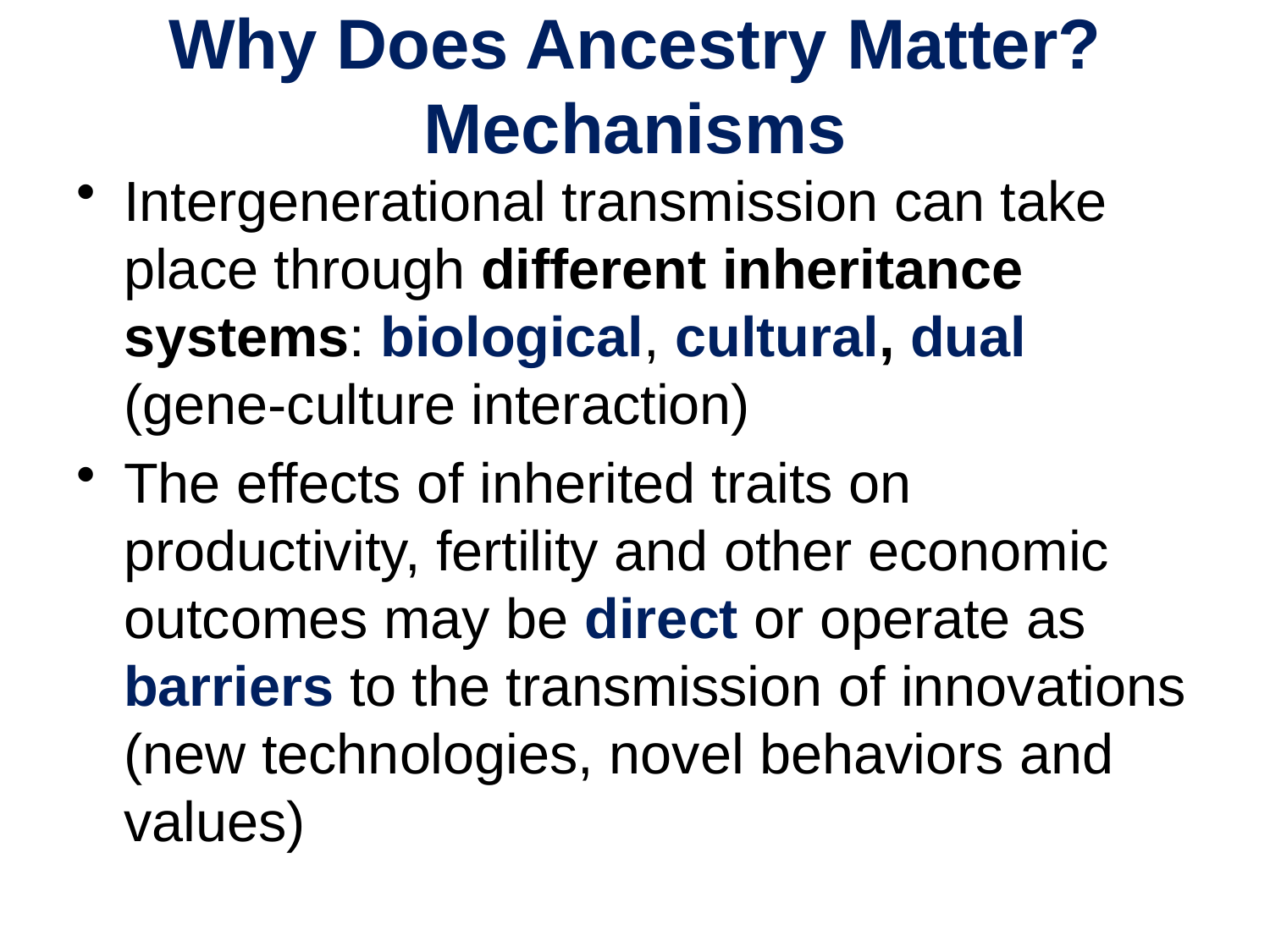

# Why Does Ancestry Matter? Mechanisms
Intergenerational transmission can take place through different inheritance systems: biological, cultural, dual (gene-culture interaction)
The effects of inherited traits on productivity, fertility and other economic outcomes may be direct or operate as barriers to the transmission of innovations (new technologies, novel behaviors and values)